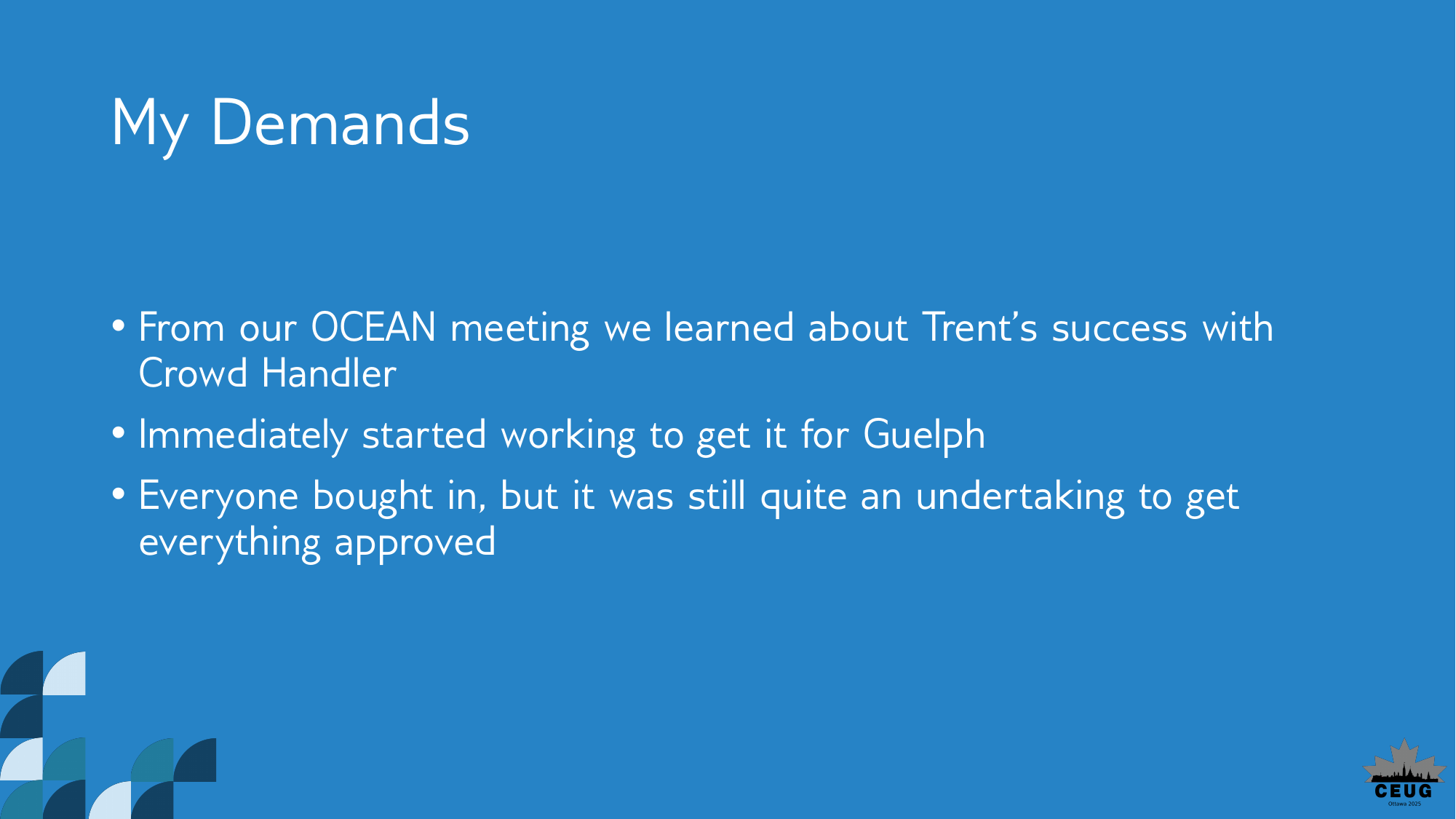

# My Demands

From our OCEAN meeting we learned about Trent’s success with Crowd Handler
Immediately started working to get it for Guelph
Everyone bought in, but it was still quite an undertaking to get everything approved